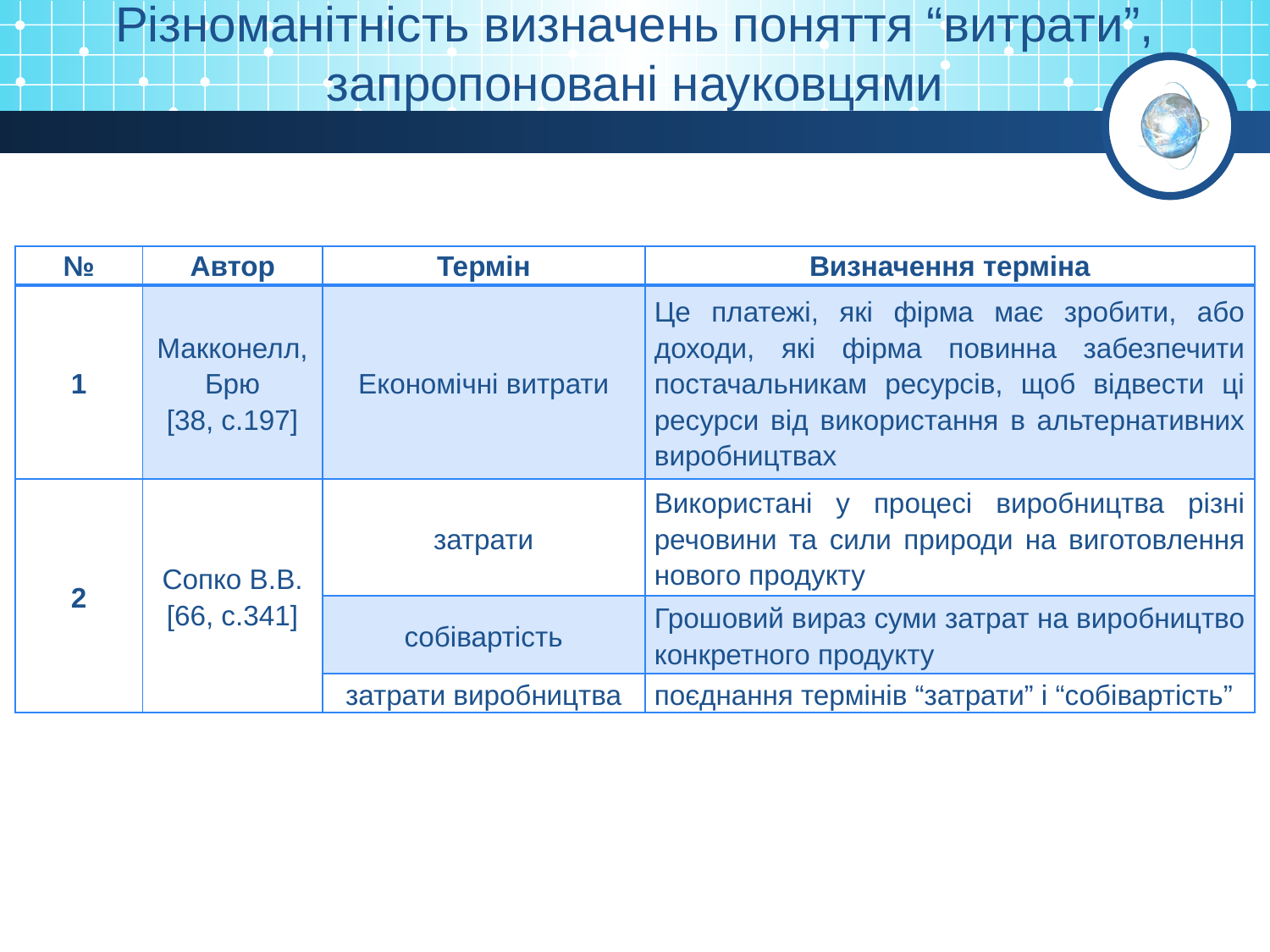

Різноманітність визначень поняття “витрати”, запропоновані науковцями
| № | Автор | Термін | Визначення терміна |
| --- | --- | --- | --- |
| 1 | Макконелл, Брю [38, с.197] | Економічні витрати | Це платежі, які фірма має зробити, або доходи, які фірма повинна забезпечити постачальникам ресурсів, щоб відвести ці ресурси від використання в альтернативних виробництвах |
| 2 | Сопко В.В. [66, с.341] | затрати | Використані у процесі виробництва різні речовини та сили природи на виготовлення нового продукту |
|  |  | собівартість | Грошовий вираз суми затрат на виробництво конкретного продукту |
|  |  | затрати виробництва | поєднання термінів “затрати” і “собівартість” |